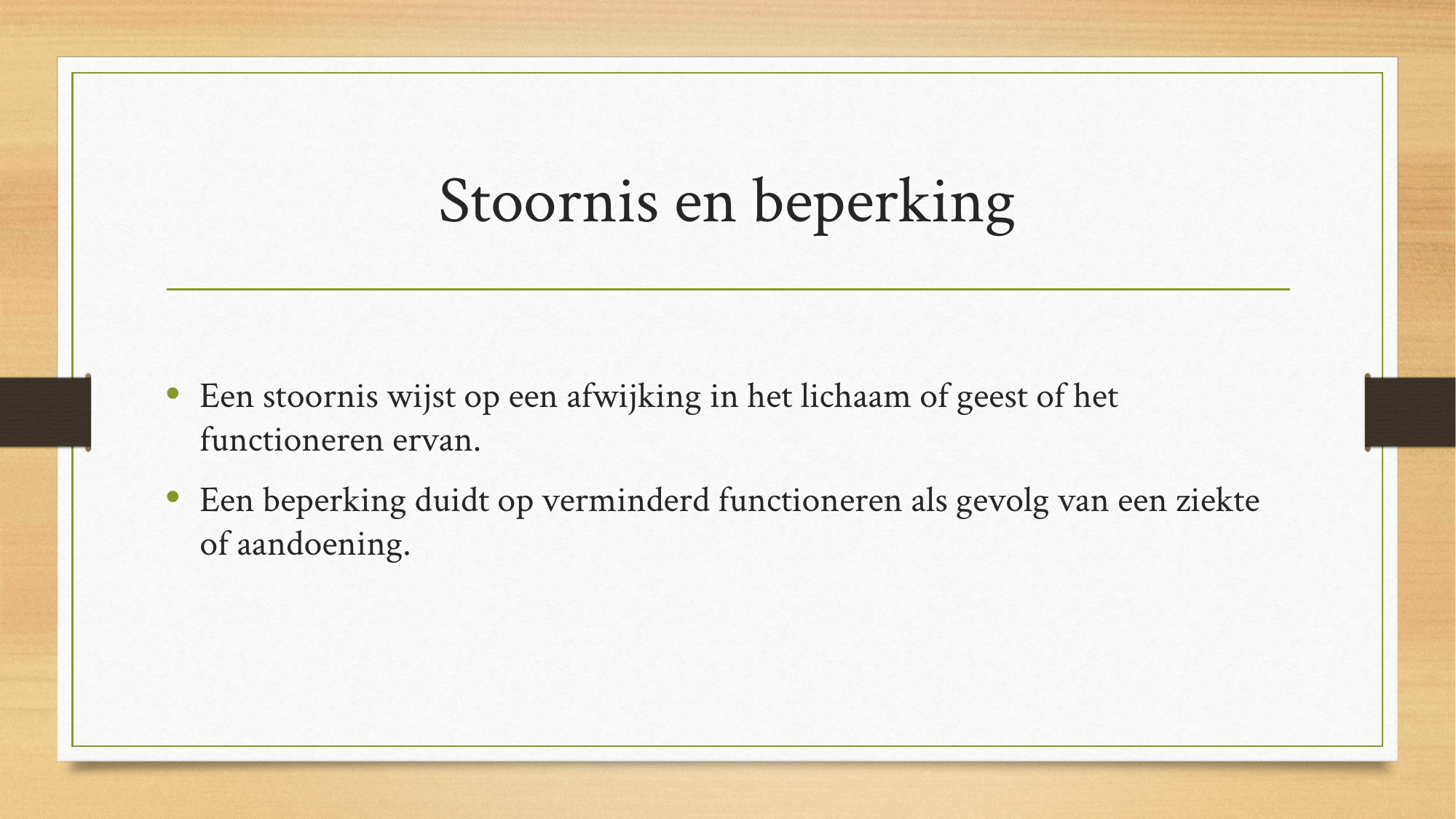

# Stoornis en beperking

Een stoornis wijst op een afwijking in het lichaam of geest of het functioneren ervan.
Een beperking duidt op verminderd functioneren als gevolg van een ziekte of aandoening.